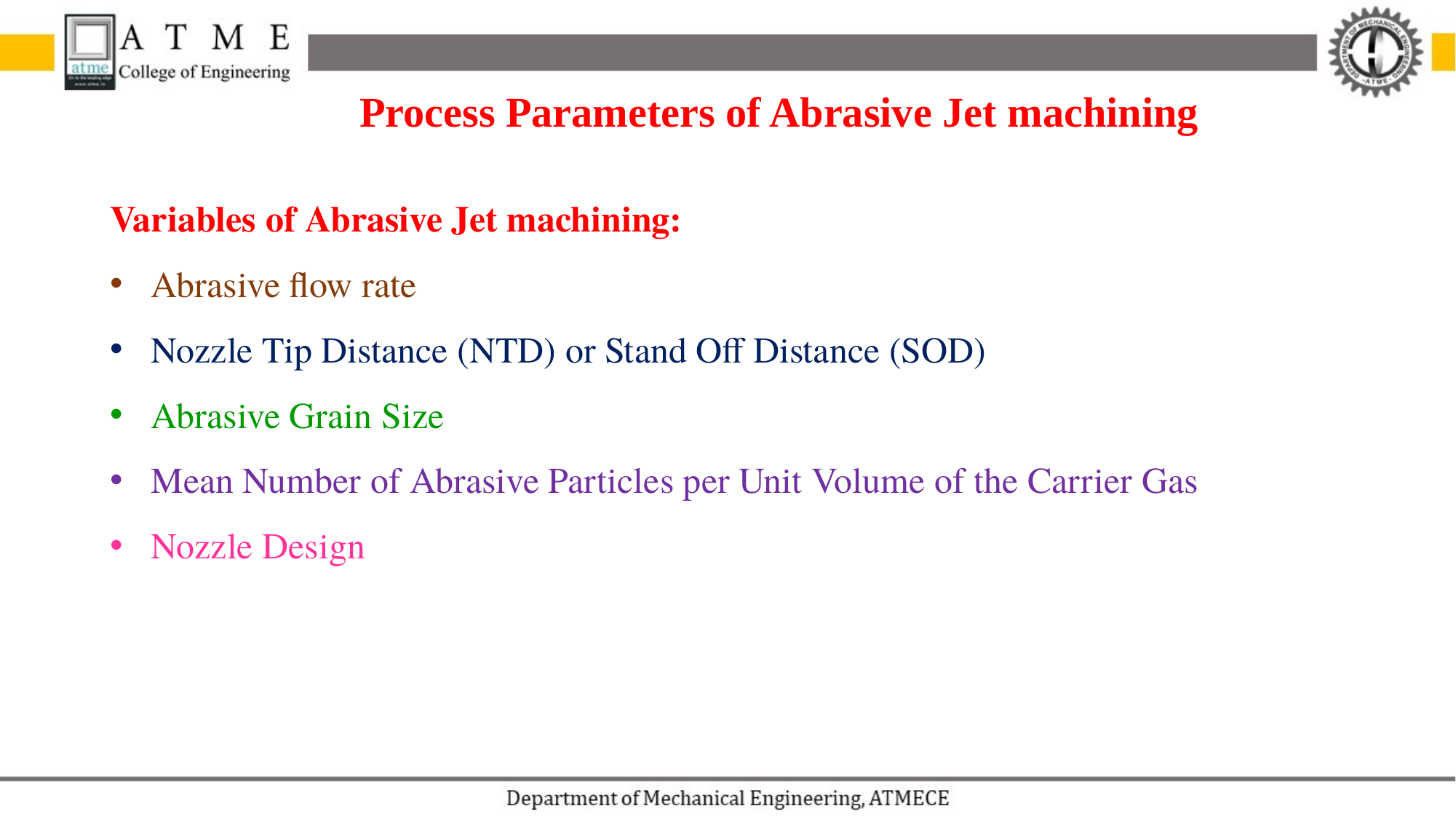

Process Parameters of Abrasive Jet machining
Variables of Abrasive Jet machining:
Abrasive flow rate
Nozzle Tip Distance (NTD) or Stand Off Distance (SOD)
Abrasive Grain Size
Mean Number of Abrasive Particles per Unit Volume of the Carrier Gas
Nozzle Design